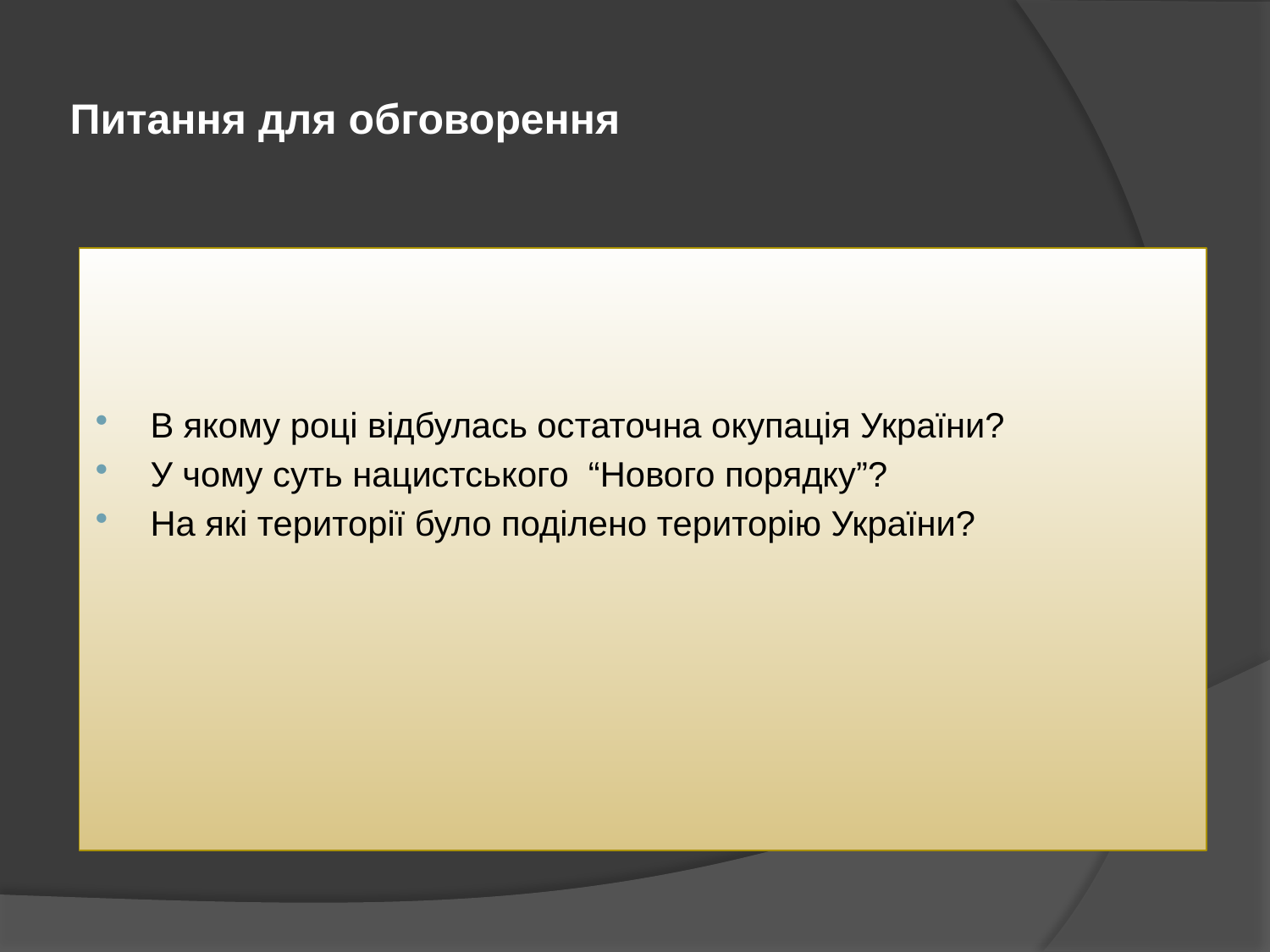

# Питання для обговорення

В якому році відбулась остаточна окупація України?
У чому суть нацистського  “Нового порядку”?
На які території було поділено територію України?